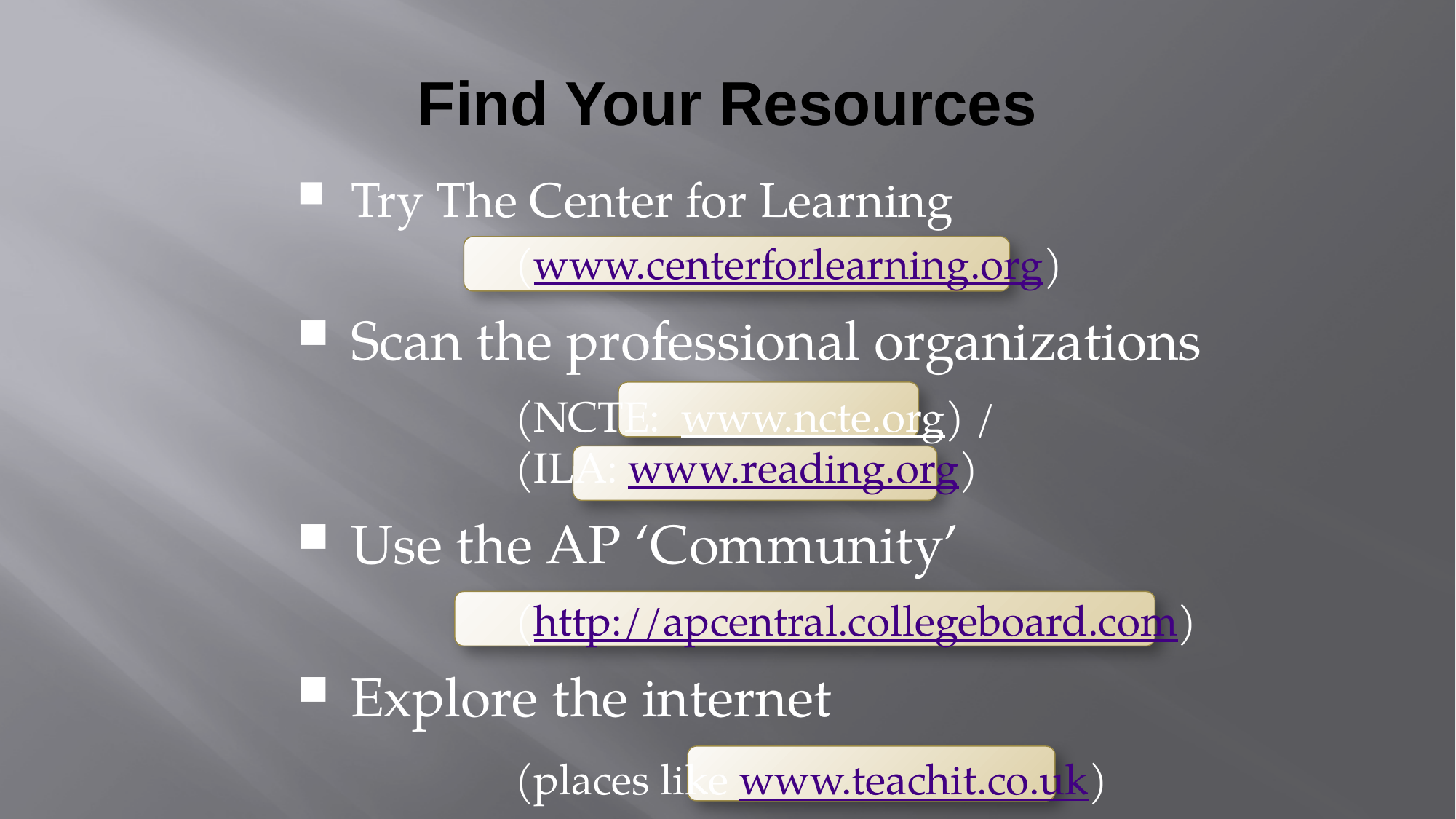

# Find Your Resources
Try The Center for Learning
		(www.centerforlearning.org)
Scan the professional organizations
		(NCTE:  www.ncte.org) /
		(ILA: www.reading.org)
Use the AP ‘Community’
		(http://apcentral.collegeboard.com)
Explore the internet
		(places like www.teachit.co.uk)